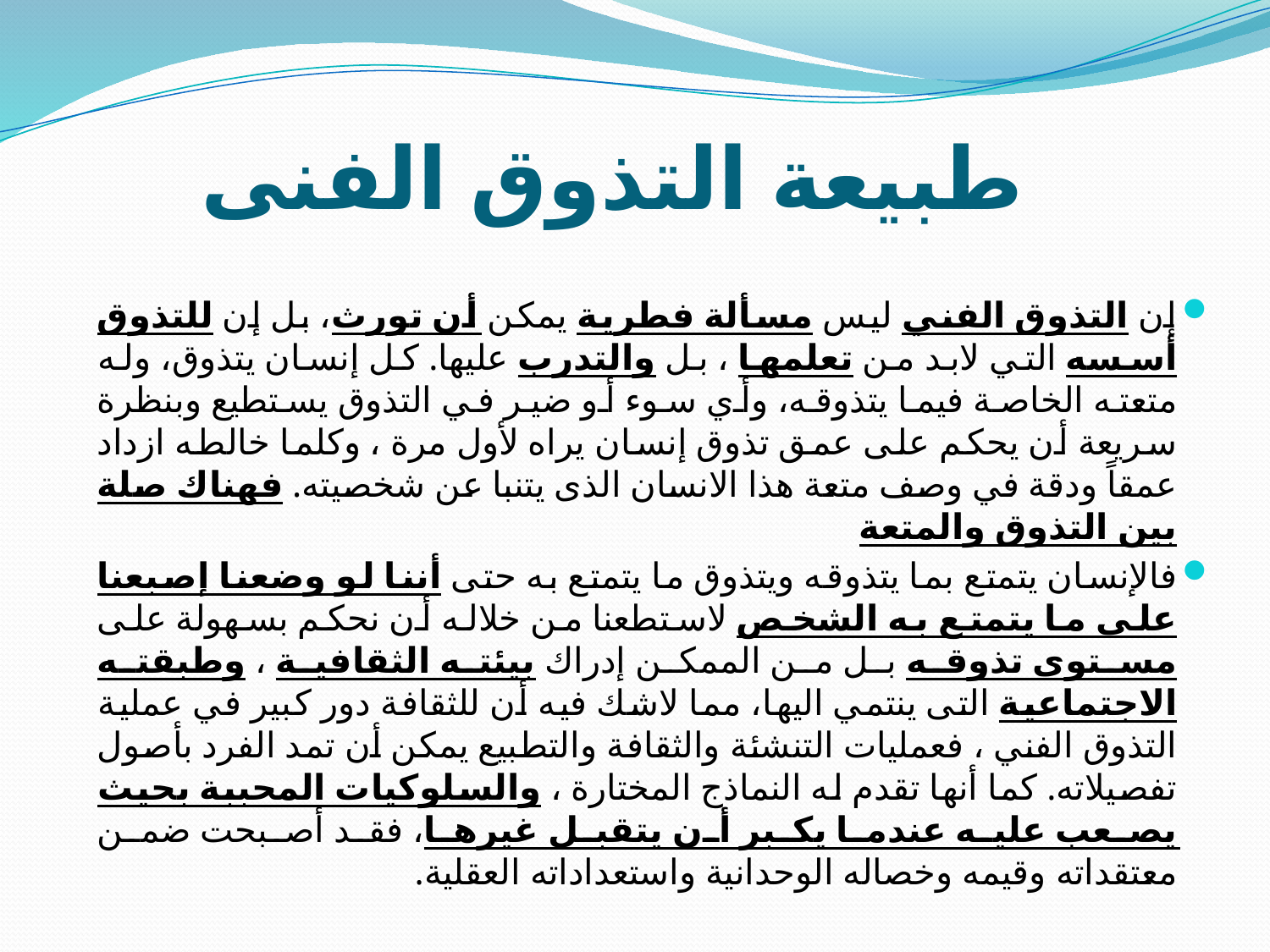

# طبيعة التذوق الفنى
إن التذوق الفني ليس مسألة فطرية يمكن أن تورث، بل إن للتذوق أسسه التي لابد من تعلمها ، بل والتدرب عليها. كل إنسان يتذوق، وله متعته الخاصة فيما يتذوقه، وأي سوء أو ضير في التذوق يستطيع وبنظرة سريعة أن يحكم على عمق تذوق إنسان يراه لأول مرة ، وكلما خالطه ازداد عمقاً ودقة في وصف متعة هذا الانسان الذى يتنبا عن شخصيته. فهناك صلة بين التذوق والمتعة
فالإنسان يتمتع بما يتذوقه ويتذوق ما يتمتع به حتى أننا لو وضعنا إصبعنا على ما يتمتع به الشخص لاستطعنا من خلاله أن نحكم بسهولة على مستوى تذوقه بل من الممكن إدراك بيئته الثقافية ، وطبقته الاجتماعية التى ينتمي اليها، مما لاشك فيه أن للثقافة دور كبير في عملية التذوق الفني ، فعمليات التنشئة والثقافة والتطبيع يمكن أن تمد الفرد بأصول تفصيلاته. كما أنها تقدم له النماذج المختارة ، والسلوكيات المحببة بحيث يصعب عليه عندما يكبر أن يتقبل غيرها، فقد أصبحت ضمن معتقداته وقيمه وخصاله الوحدانية واستعداداته العقلية.